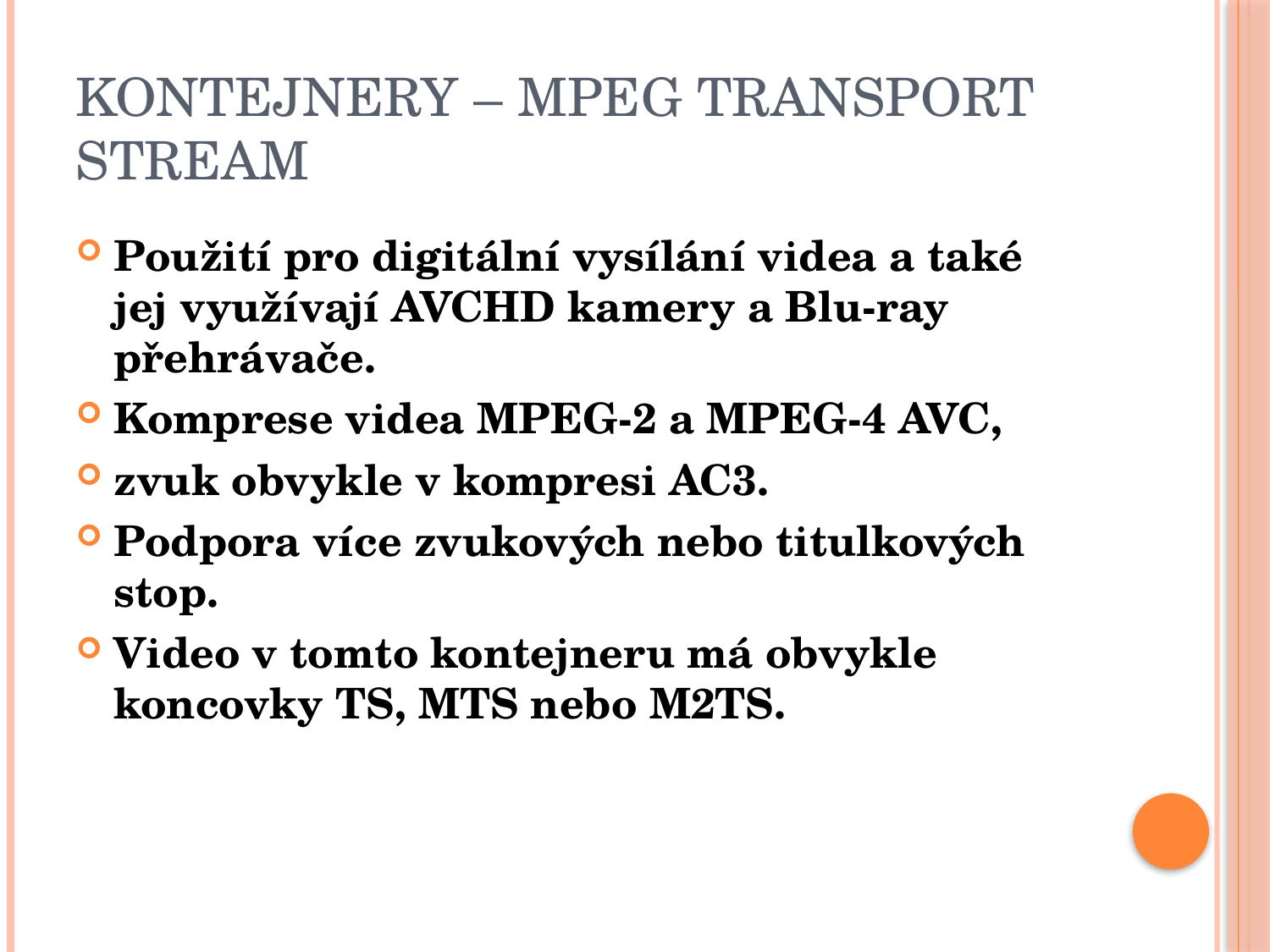

# Kontejnery – MPEG Transport Stream
Použití pro digitální vysílání videa a také jej využívají AVCHD kamery a Blu-ray přehrávače.
Komprese videa MPEG-2 a MPEG-4 AVC,
zvuk obvykle v kompresi AC3.
Podpora více zvukových nebo titulkových stop.
Video v tomto kontejneru má obvykle koncovky TS, MTS nebo M2TS.